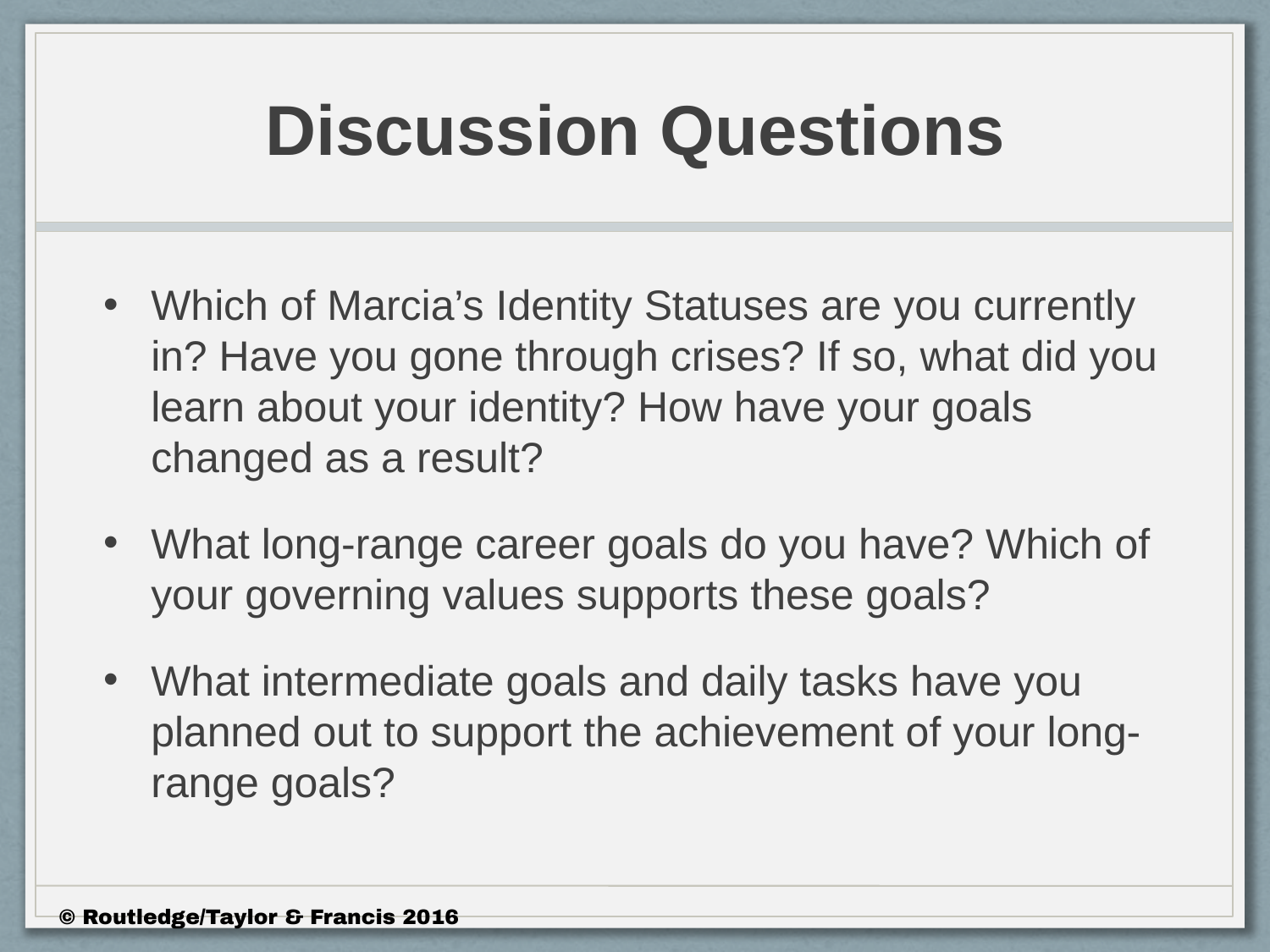

# Discussion Questions
Which of Marcia’s Identity Statuses are you currently in? Have you gone through crises? If so, what did you learn about your identity? How have your goals changed as a result?
What long-range career goals do you have? Which of your governing values supports these goals?
What intermediate goals and daily tasks have you planned out to support the achievement of your long-range goals?

© Routledge/Taylor & Francis 2016